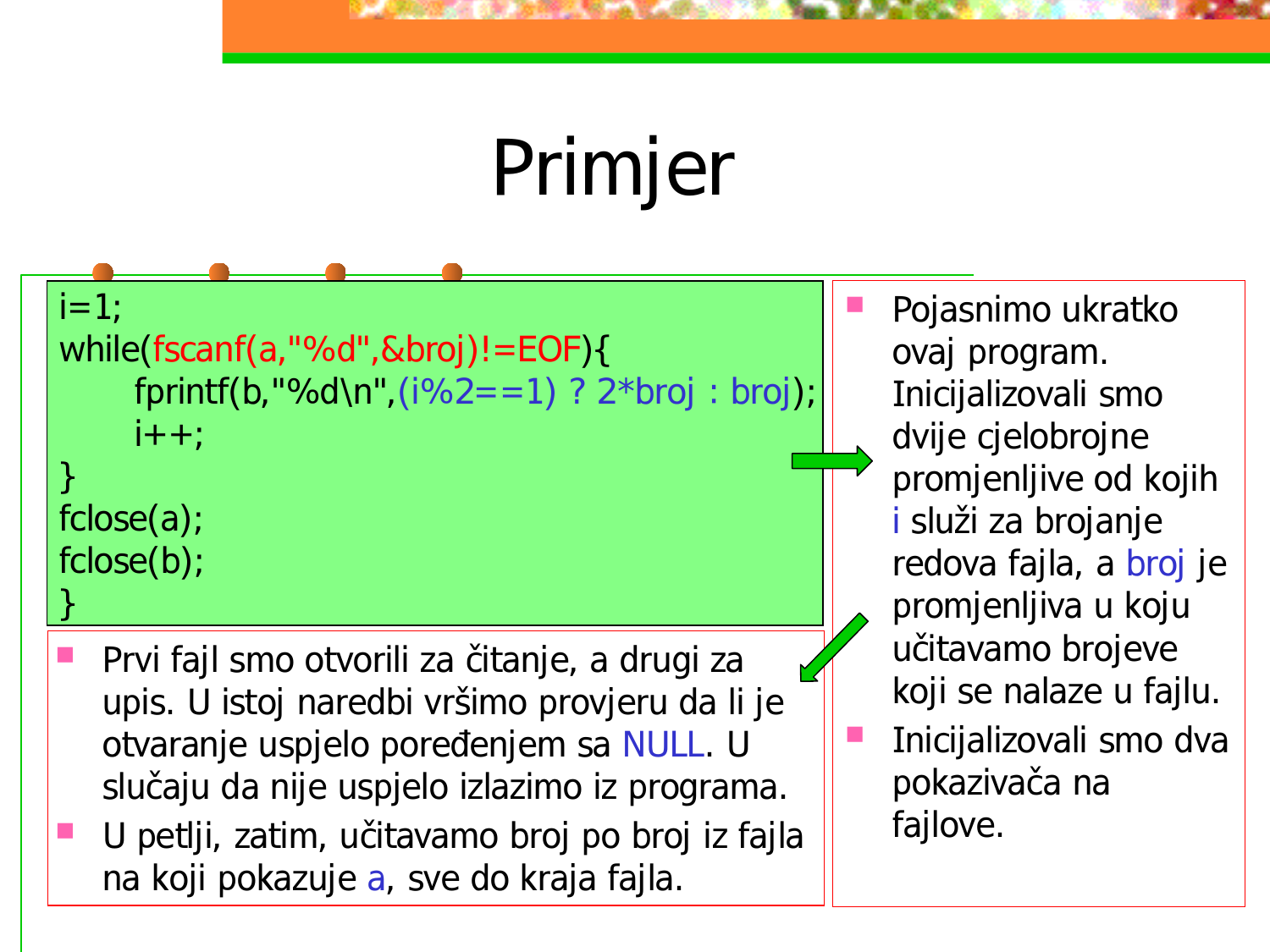

# Primjer
Pojasnimo ukratko ovaj program. Inicijalizovali smo dvije cjelobrojne promjenljive od kojih i služi za brojanje redova fajla, a broj je promjenljiva u koju učitavamo brojeve koji se nalaze u fajlu.
Inicijalizovali smo dva pokazivača na fajlove.
i=1;
while(fscanf(a,"%d",&broj)!=EOF){
	fprintf(b,"%d\n",(i%2==1) ? 2*broj : broj);
	i++;
}
fclose(a);
fclose(b);
}

Prvi fajl smo otvorili za čitanje, a drugi za upis. U istoj naredbi vršimo provjeru da li je otvaranje uspjelo poređenjem sa NULL. U slučaju da nije uspjelo izlazimo iz programa.
U petlji, zatim, učitavamo broj po broj iz fajla na koji pokazuje a, sve do kraja fajla.